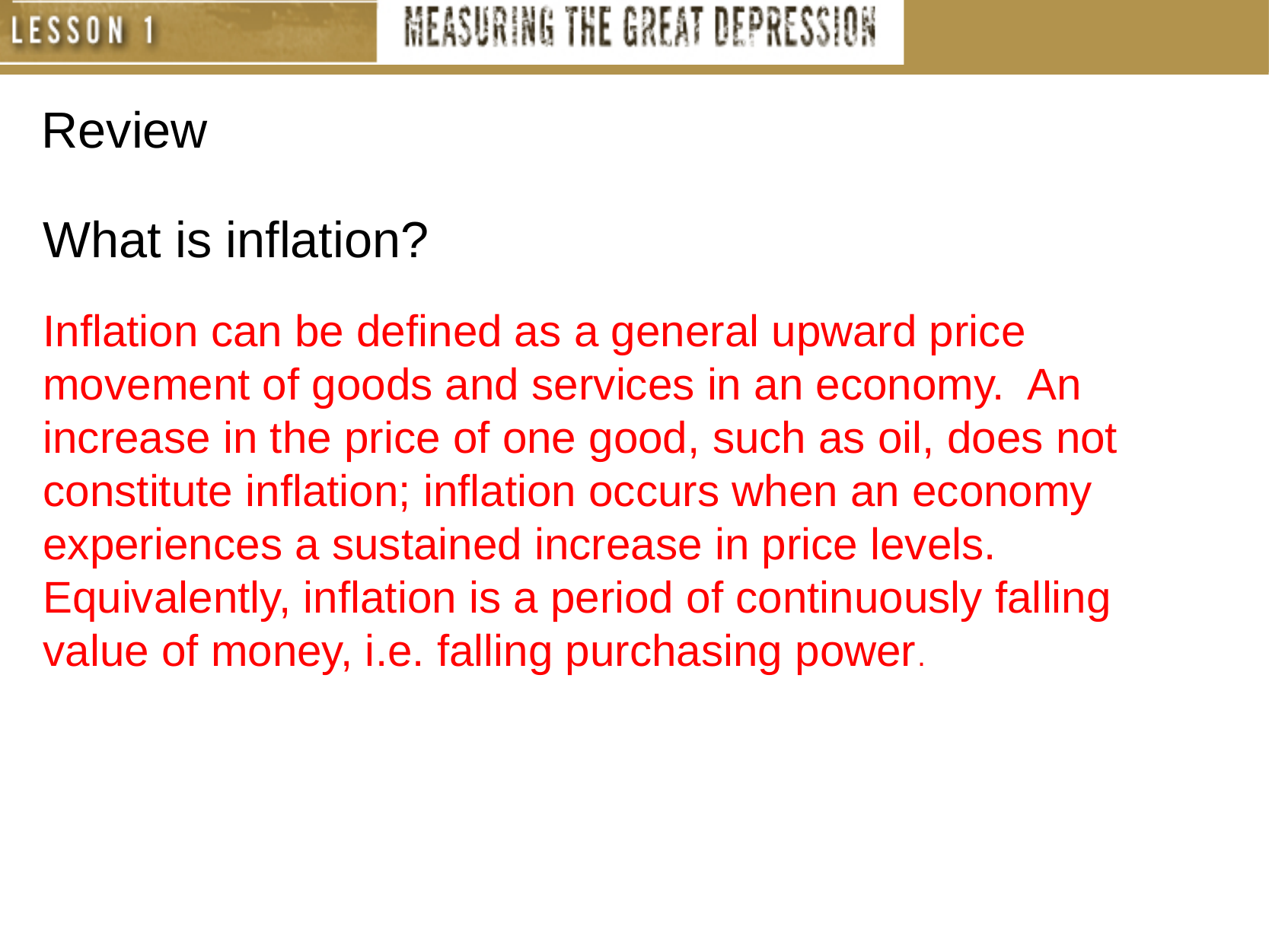

Review
What is inflation?
Inflation can be defined as a general upward price movement of goods and services in an economy.  An increase in the price of one good, such as oil, does not constitute inflation; inflation occurs when an economy experiences a sustained increase in price levels.  Equivalently, inflation is a period of continuously falling value of money, i.e. falling purchasing power.